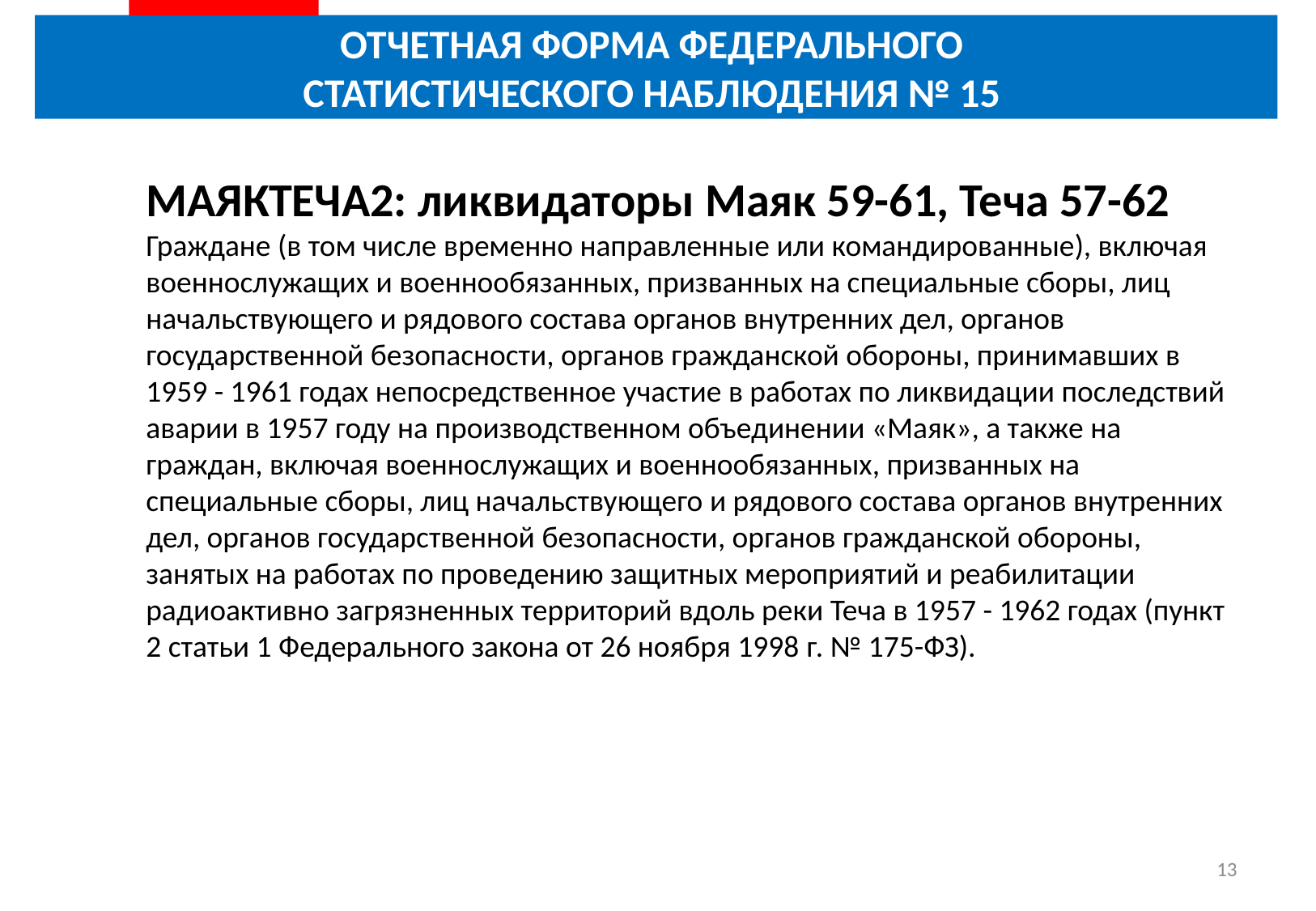

# ОТЧЕТНАЯ ФОРМА ФЕДЕРАЛЬНОГО СТАТИСТИЧЕСКОГО НАБЛЮДЕНИЯ № 15
МАЯКТЕЧА2: ликвидаторы Маяк 59-61, Теча 57-62 Граждане (в том числе временно направленные или командированные), включая военнослужащих и военнообязанных, призванных на специальные сборы, лиц начальствующего и рядового состава органов внутренних дел, органов государственной безопасности, органов гражданской обороны, принимавших в 1959 - 1961 годах непосредственное участие в работах по ликвидации последствий аварии в 1957 году на производственном объединении «Маяк», а также на граждан, включая военнослужащих и военнообязанных, призванных на специальные сборы, лиц начальствующего и рядового состава органов внутренних дел, органов государственной безопасности, органов гражданской обороны, занятых на работах по проведению защитных мероприятий и реабилитации радиоактивно загрязненных территорий вдоль реки Теча в 1957 - 1962 годах (пункт 2 статьи 1 Федерального закона от 26 ноября 1998 г. № 175-ФЗ).

13